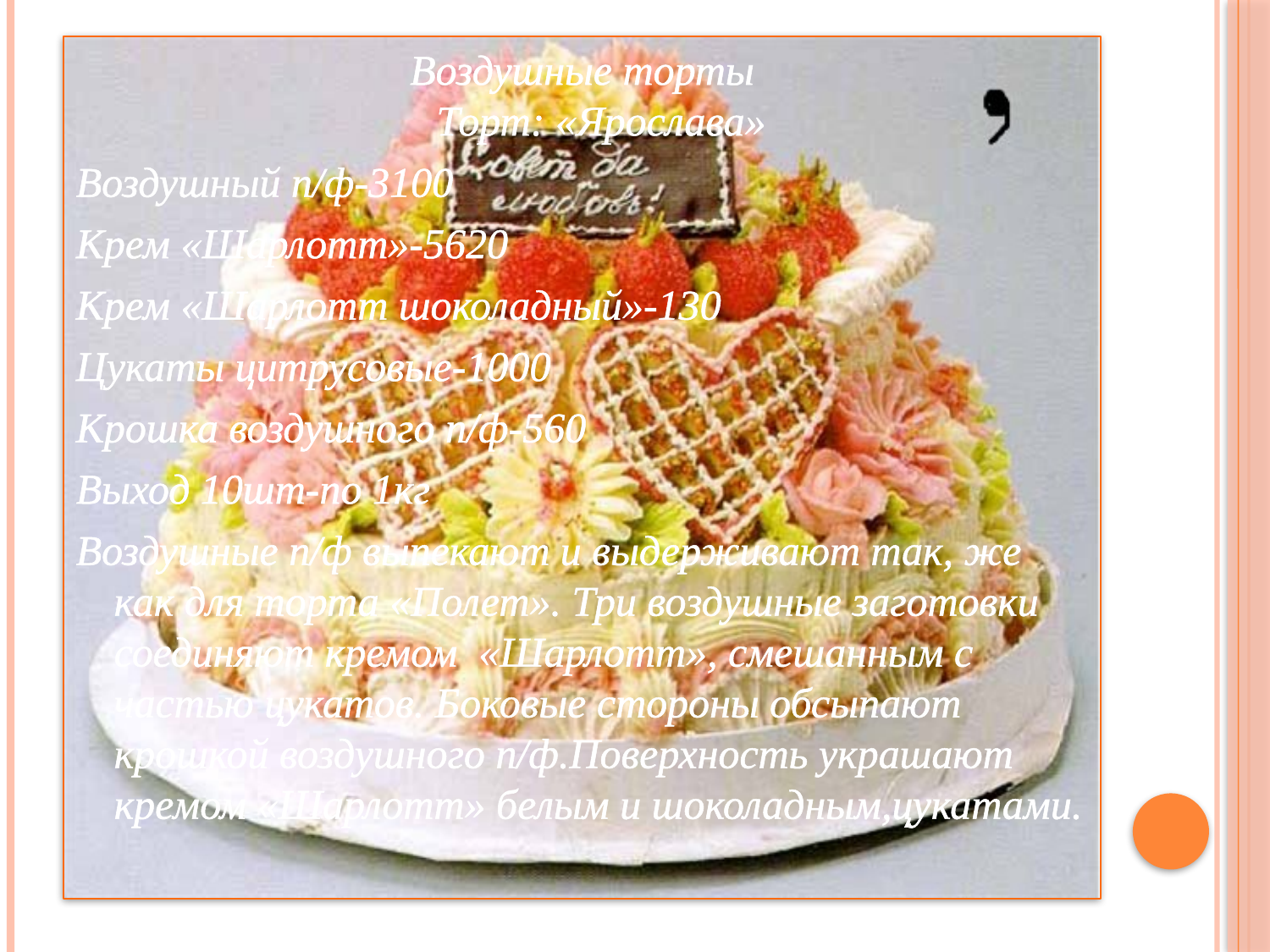

Воздушные торты
Торт: «Ярослава»
Воздушный п/ф-3100
Крем «Шарлотт»-5620
Крем «Шарлотт шоколадный»-130
Цукаты цитрусовые-1000
Крошка воздушного п/ф-560
Выход 10шт-по 1кг
Воздушные п/ф выпекают и выдерживают так, же как для торта «Полет». Три воздушные заготовки соединяют кремом  «Шарлотт», смешанным с частью цукатов. Боковые стороны обсыпают крошкой воздушного п/ф.Поверхность украшают кремом «Шарлотт» белым и шоколадным,цукатами.